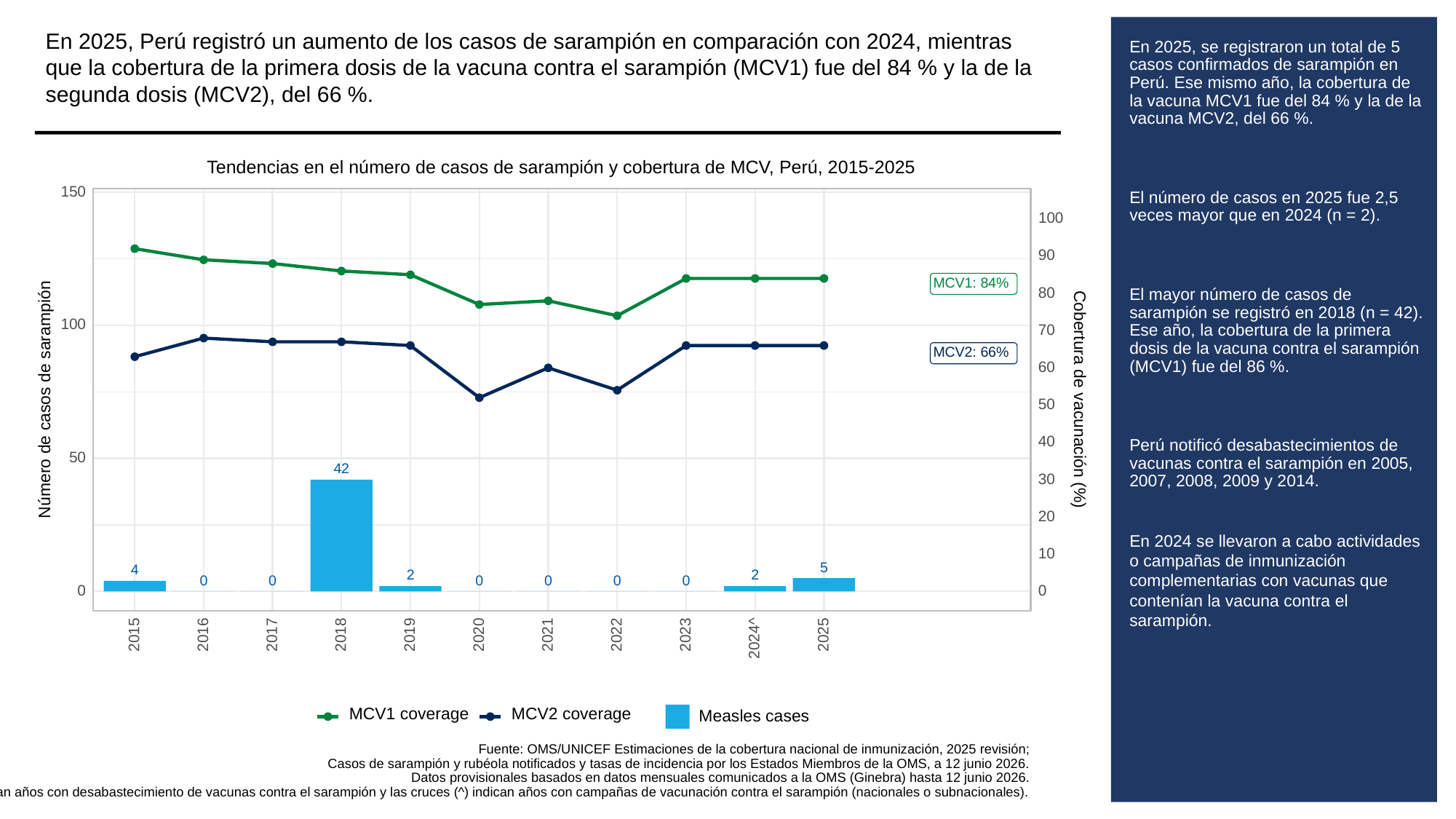

En 2025, Perú registró un aumento de los casos de sarampión en comparación con 2024, mientras que la cobertura de la primera dosis de la vacuna contra el sarampión (MCV1) fue del 84 % y la de la segunda dosis (MCV2), del 66 %.
# En 2025, se registraron un total de 5 casos confirmados de sarampión en Perú. Ese mismo año, la cobertura de la vacuna MCV1 fue del 84 % y la de la vacuna MCV2, del 66 %.

El número de casos en 2025 fue 2,5 veces mayor que en 2024 (n = 2).

El mayor número de casos de sarampión se registró en 2018 (n = 42). Ese año, la cobertura de la primera dosis de la vacuna contra el sarampión (MCV1) fue del 86 %.

Perú notificó desabastecimientos de vacunas contra el sarampión en 2005, 2007, 2008, 2009 y 2014.

En 2024 se llevaron a cabo actividades o campañas de inmunización complementarias con vacunas que contenían la vacuna contra el sarampión.

Tendencias en el número de casos de sarampión y cobertura de MCV, Perú, 2015-2025
150

100

90

MCV1: 84%

80

100
70

MCV2: 66%

60

Cobertura de vacunación (%)

Número de casos de sarampión

50
40
50

42
30

20

10
5
4
2
2
0
0
0
0
0
0

0
0

2023
2015
2016
2017
2018
2019
2020
2021
2022
2025
2024^

MCV1 coverage
MCV2 coverage
Measles cases

Fuente: OMS/UNICEF Estimaciones de la cobertura nacional de inmunización, 2025 revisión;
Casos de sarampión y rubéola notificados y tasas de incidencia por los Estados Miembros de la OMS, a 12 junio 2026.
Datos provisionales basados en datos mensuales comunicados a la OMS (Ginebra) hasta 12 junio 2026.
Nota: Los asteriscos (*) indican años con desabastecimiento de vacunas contra el sarampión y las cruces (^) indican años con campañas de vacunación contra el sarampión (nacionales o subnacionales).